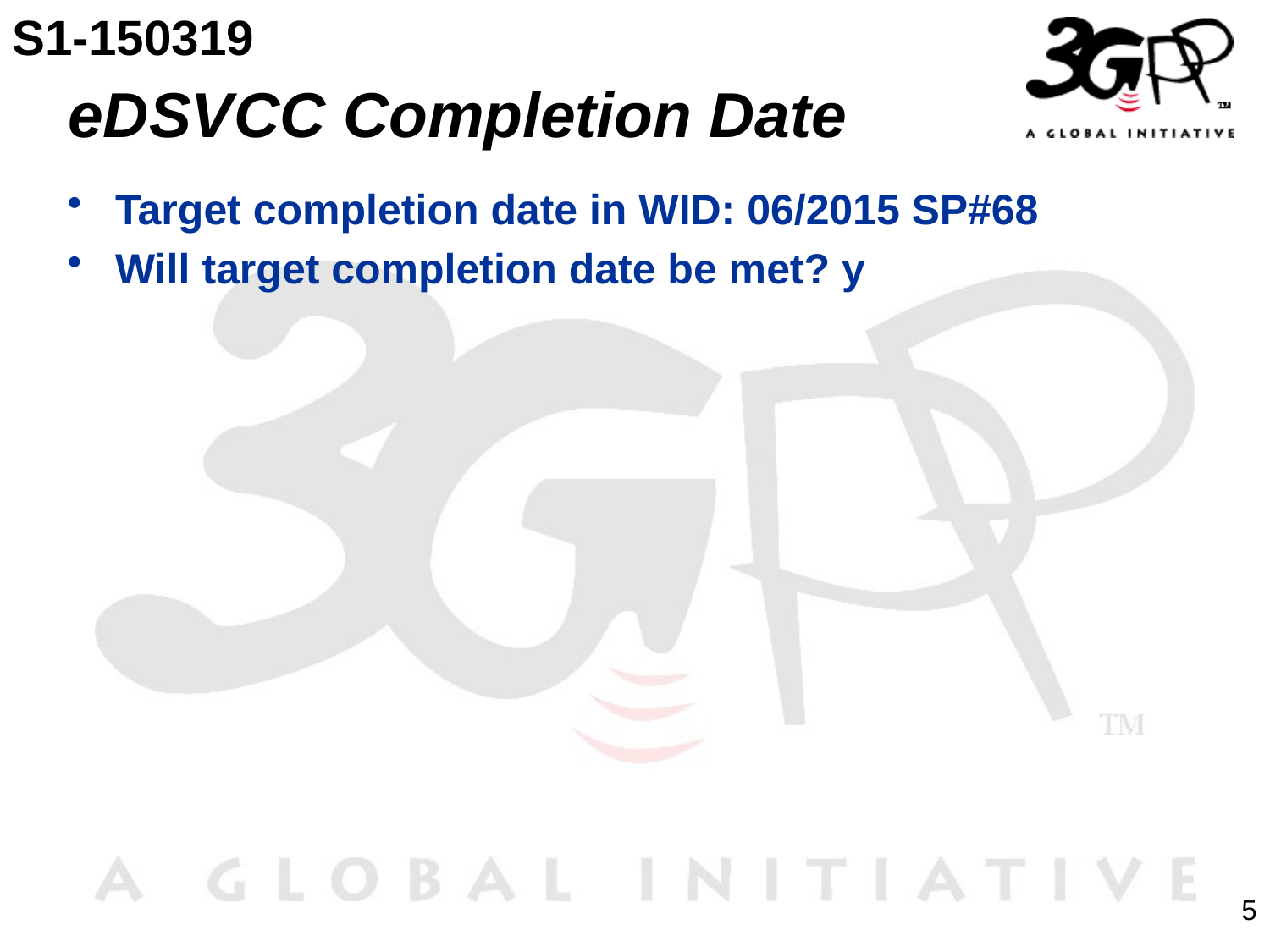

S1-150319
# eDSVCC Completion Date
Target completion date in WID: 06/2015 SP#68
Will target completion date be met? y

5